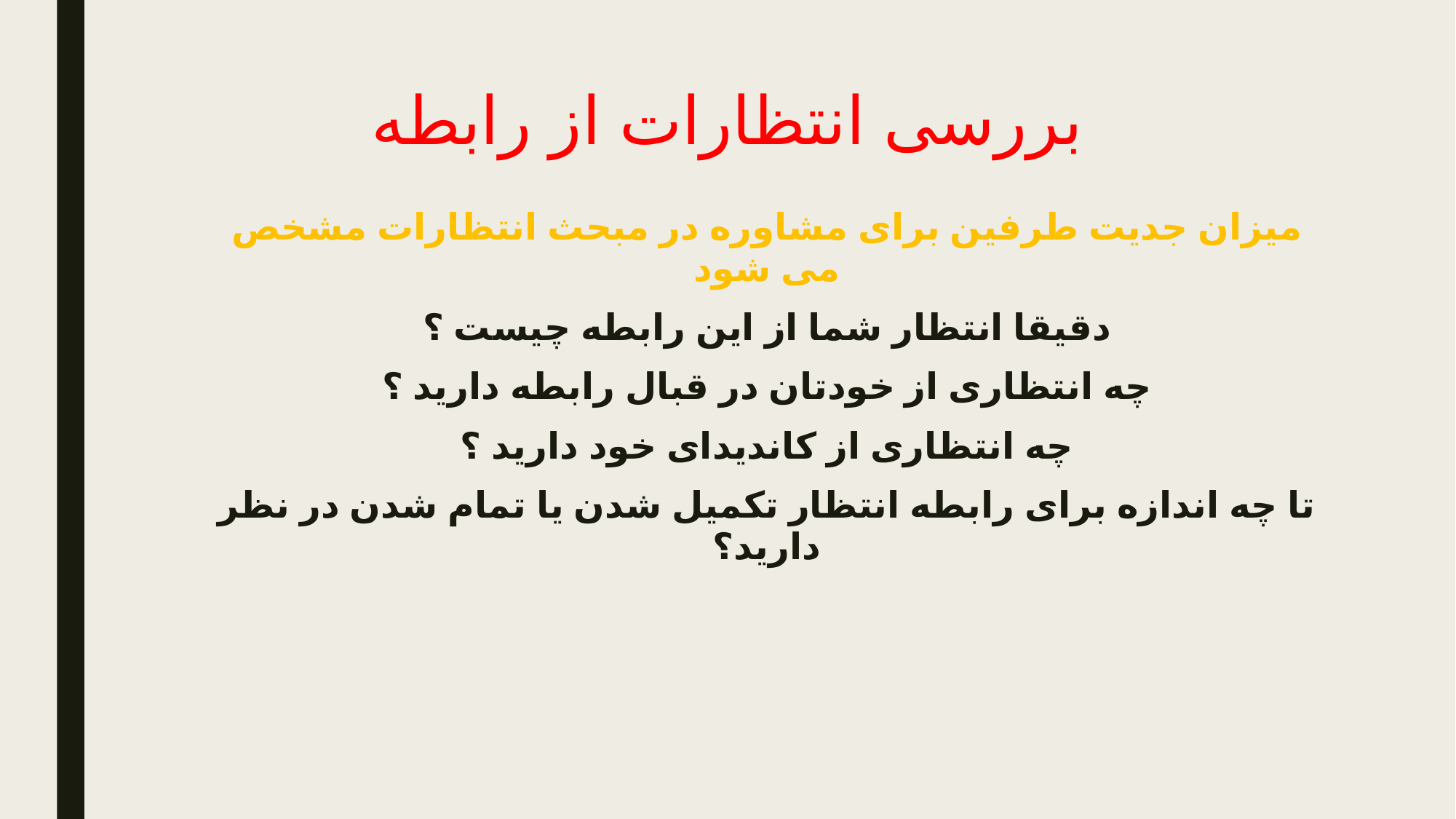

# بررسی انتظارات از رابطه
میزان جدیت طرفین برای مشاوره در مبحث انتظارات مشخص می شود
دقیقا انتظار شما از این رابطه چیست ؟
چه انتظاری از خودتان در قبال رابطه دارید ؟
چه انتظاری از کاندیدای خود دارید ؟
تا چه اندازه برای رابطه انتظار تکمیل شدن یا تمام شدن در نظر دارید؟